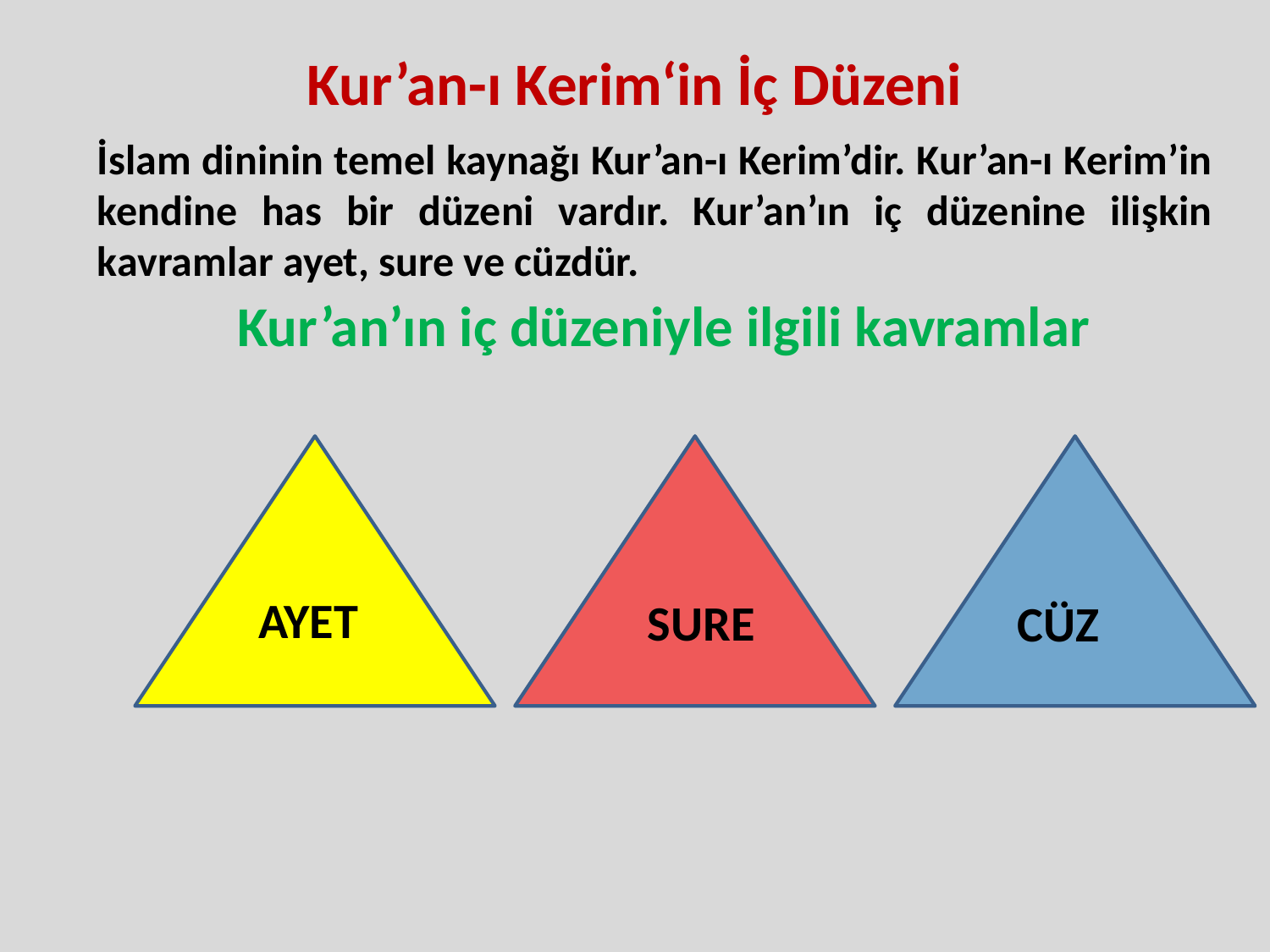

# Kur’an-ı Kerim‘in İç Düzeni
İslam dininin temel kaynağı Kur’an-ı Kerim’dir. Kur’an-ı Kerim’in kendine has bir düzeni vardır. Kur’an’ın iç düzenine ilişkin kavramlar ayet, sure ve cüzdür.
Kur’an’ın iç düzeniyle ilgili kavramlar

AYET
SURE
CÜZ